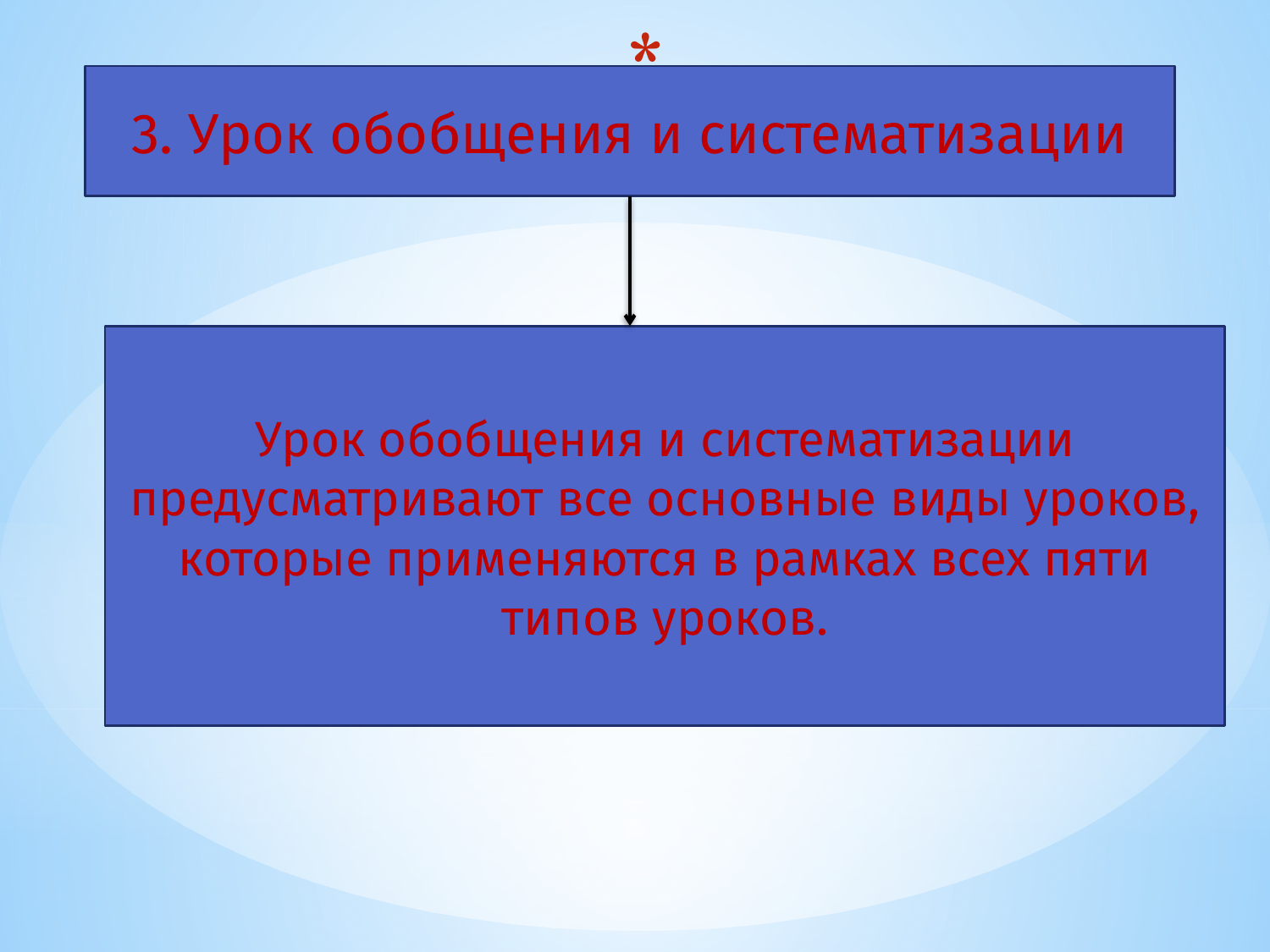

#
3. Урок обобщения и систематизации

Урок обобщения и систематизации предусматривают все основные виды уроков, которые применяются в рамках всех пяти типов уроков.